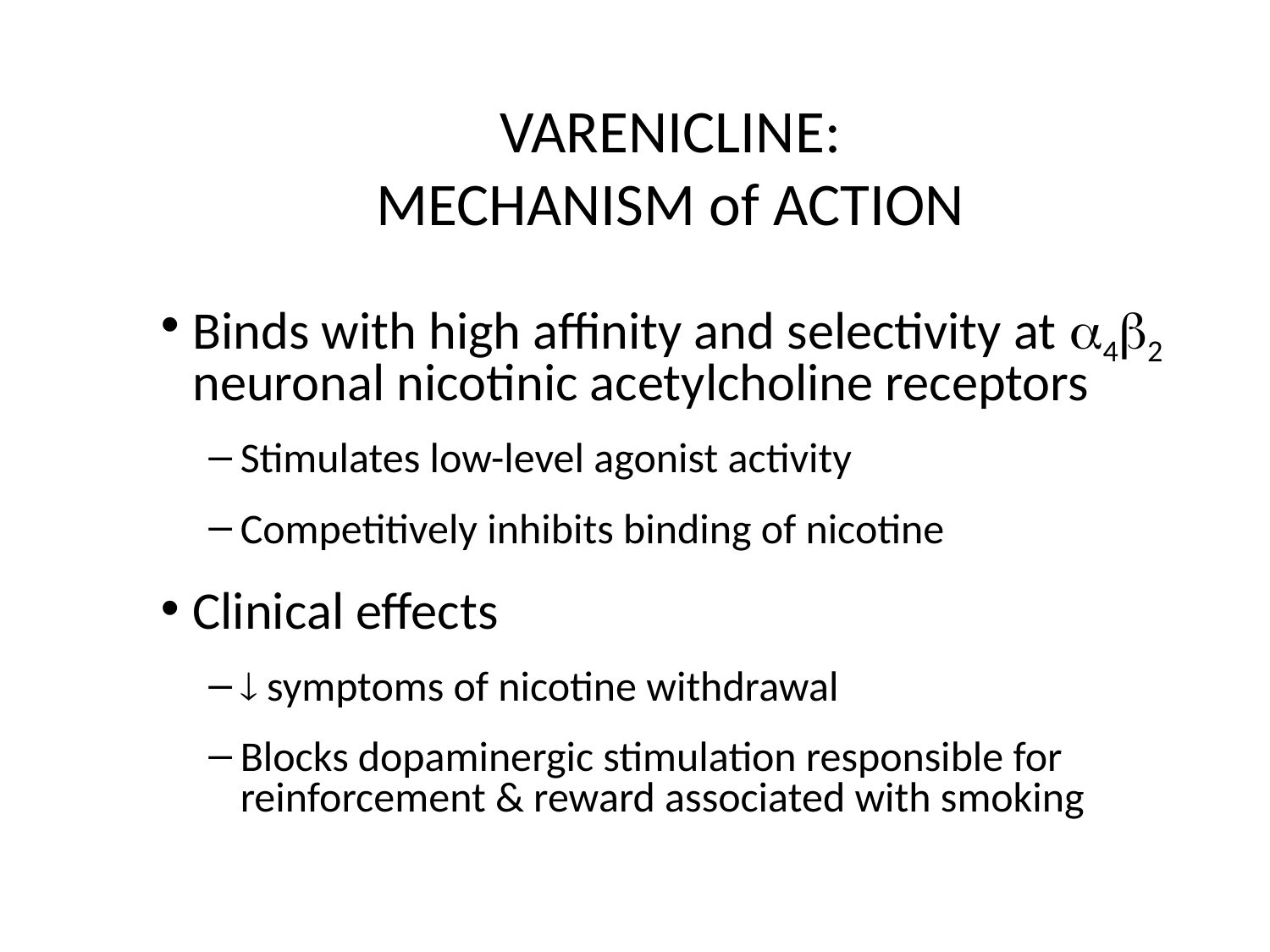

VARENICLINE:
MECHANISM of ACTION
Binds with high affinity and selectivity at α4β2 neuronal nicotinic acetylcholine receptors
Stimulates low-level agonist activity
Competitively inhibits binding of nicotine
Clinical effects
↓ symptoms of nicotine withdrawal
Blocks dopaminergic stimulation responsible for reinforcement & reward associated with smoking